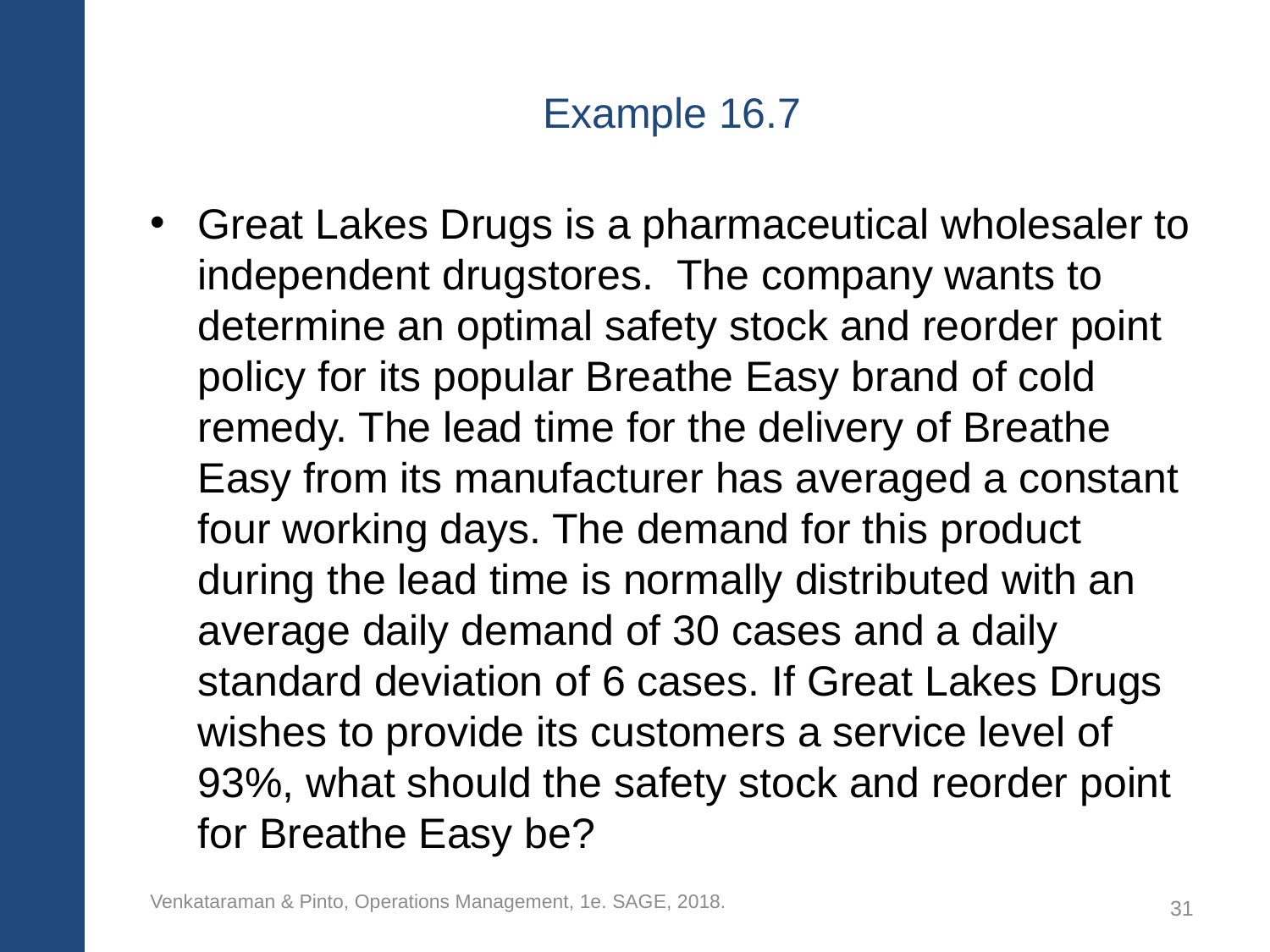

# Example 16.7
Great Lakes Drugs is a pharmaceutical wholesaler to independent drugstores.  The company wants to determine an optimal safety stock and reorder point policy for its popular Breathe Easy brand of cold remedy. The lead time for the delivery of Breathe Easy from its manufacturer has averaged a constant four working days. The demand for this product during the lead time is normally distributed with an average daily demand of 30 cases and a daily standard deviation of 6 cases. If Great Lakes Drugs wishes to provide its customers a service level of 93%, what should the safety stock and reorder point for Breathe Easy be?
Venkataraman & Pinto, Operations Management, 1e. SAGE, 2018.
31